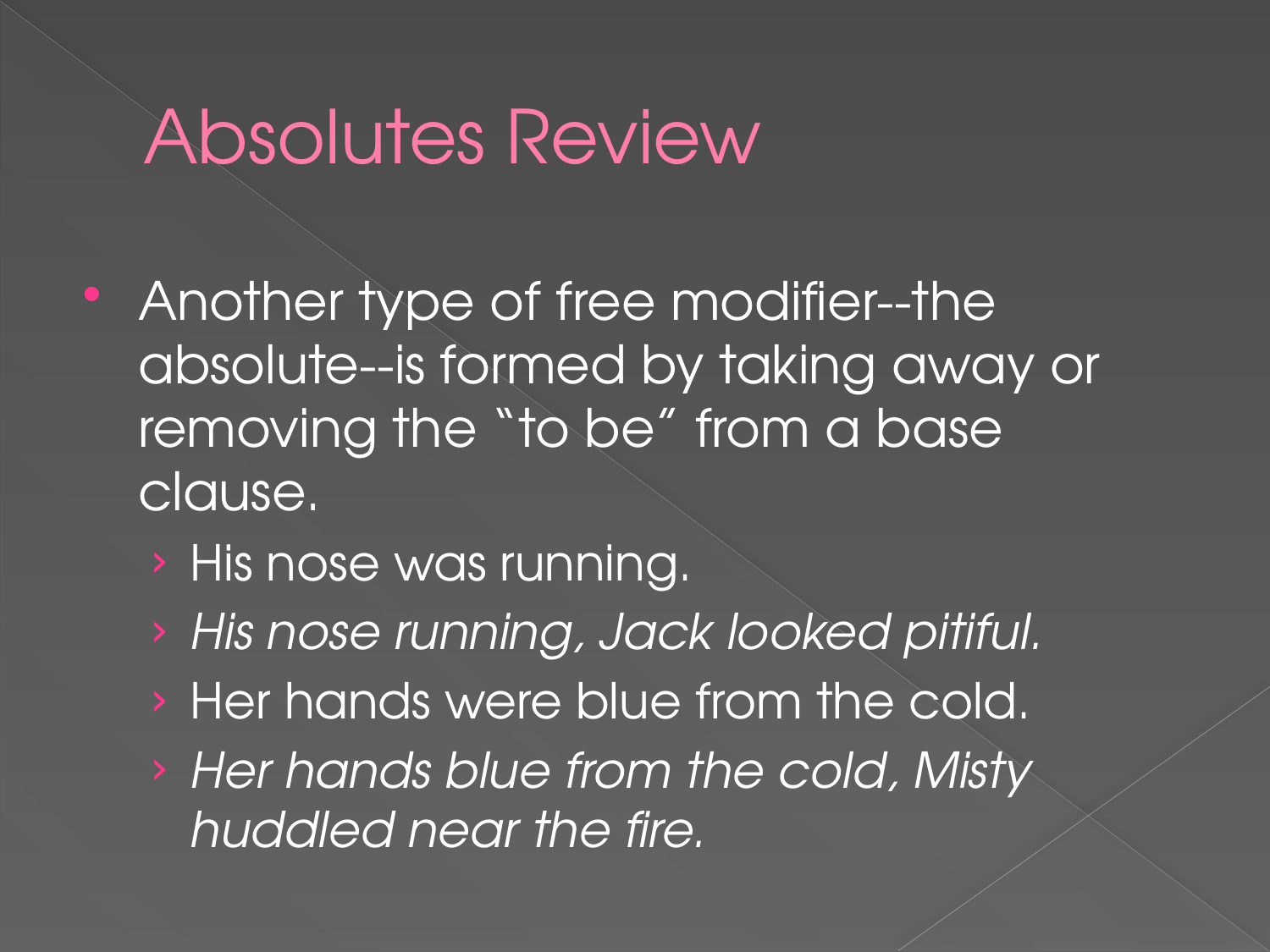

# Absolutes Review
Another type of free modifier--the absolute--is formed by taking away or removing the “to be” from a base clause.
His nose was running.
His nose running, Jack looked pitiful.
Her hands were blue from the cold.
Her hands blue from the cold, Misty huddled near the fire.